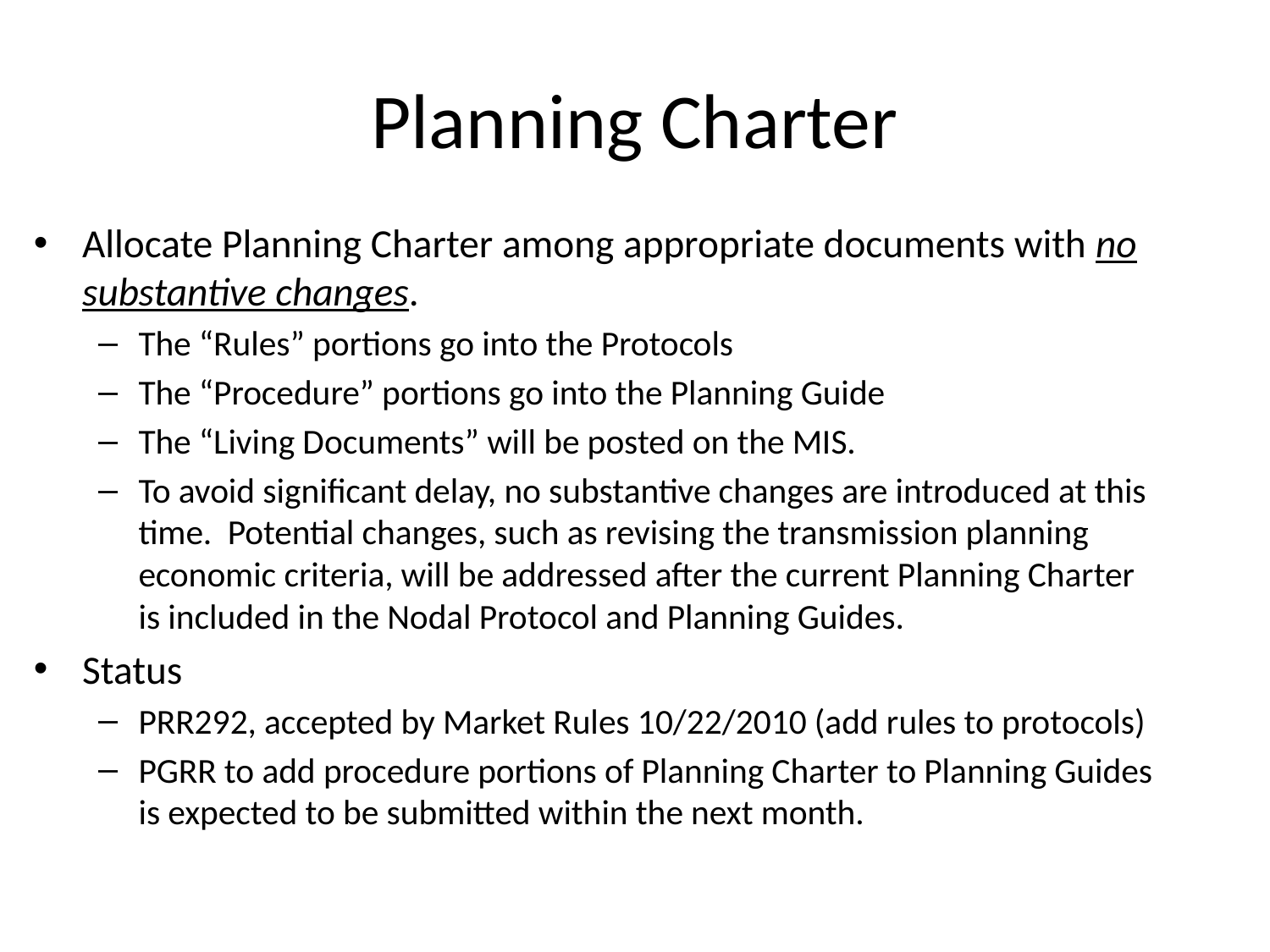

# Planning Charter
Allocate Planning Charter among appropriate documents with no substantive changes.
The “Rules” portions go into the Protocols
The “Procedure” portions go into the Planning Guide
The “Living Documents” will be posted on the MIS.
To avoid significant delay, no substantive changes are introduced at this time.  Potential changes, such as revising the transmission planning economic criteria, will be addressed after the current Planning Charter is included in the Nodal Protocol and Planning Guides.
Status
PRR292, accepted by Market Rules 10/22/2010 (add rules to protocols)
PGRR to add procedure portions of Planning Charter to Planning Guides is expected to be submitted within the next month.